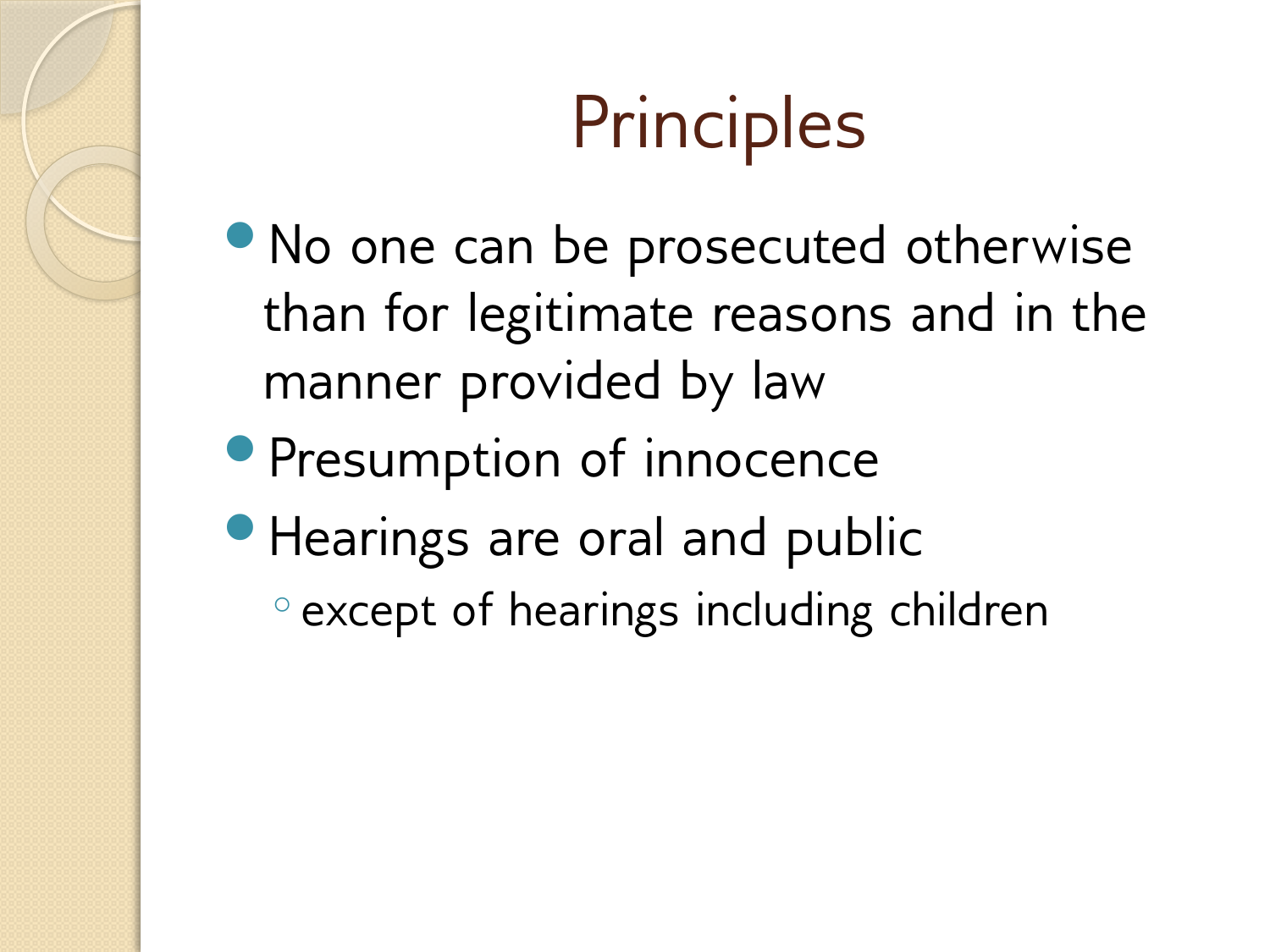

# Principles
No one can be prosecuted otherwise than for legitimate reasons and in the manner provided by law
Presumption of innocence
Hearings are oral and public
except of hearings including children